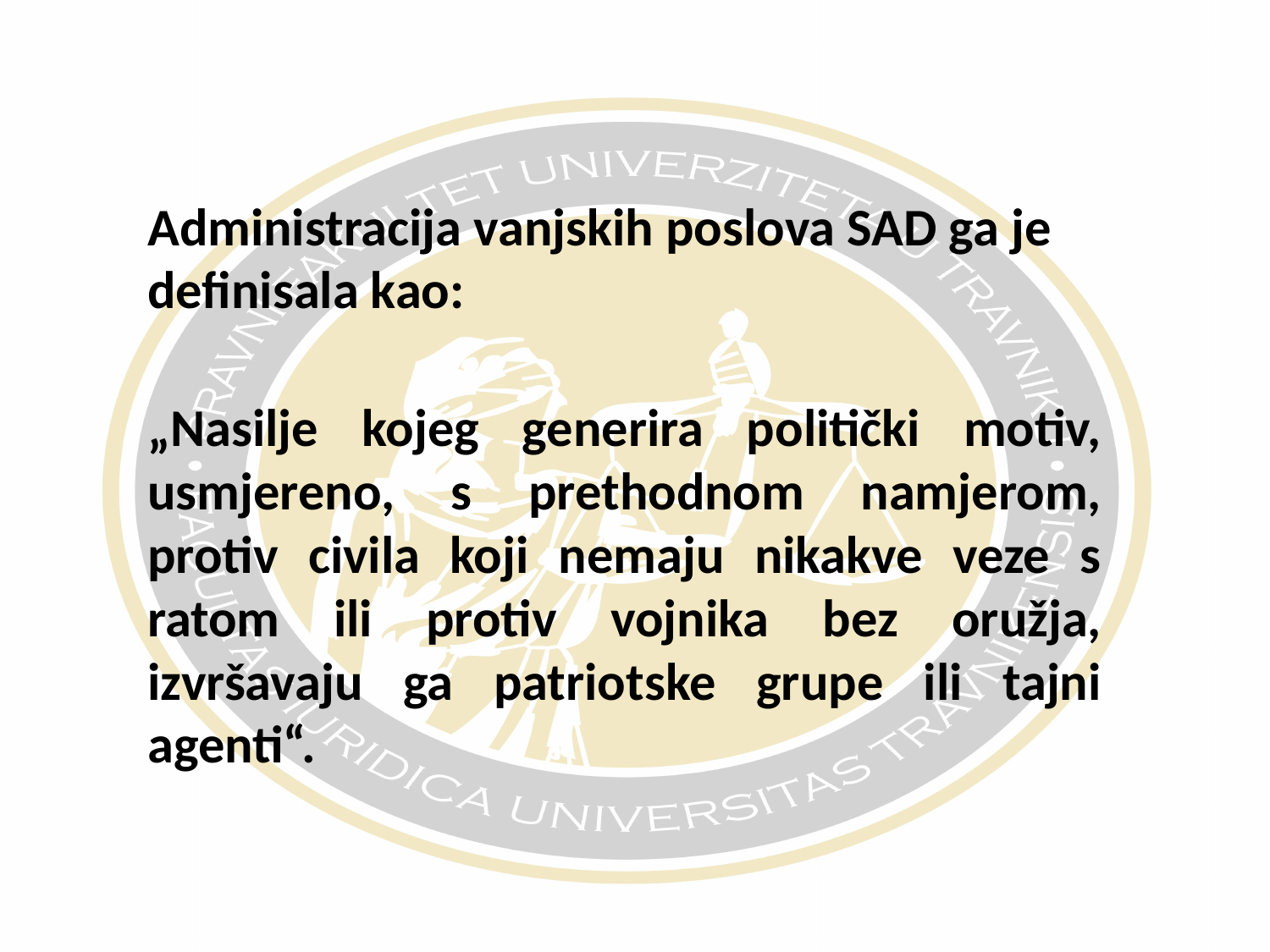

#
Administracija vanjskih poslova SAD ga je definisala kao:
„Nasilje kojeg generira politički motiv, usmjereno, s prethodnom namjerom, protiv civila koji nemaju nikakve veze s ratom ili protiv vojnika bez oružja, izvršavaju ga patriotske grupe ili tajni agenti“.